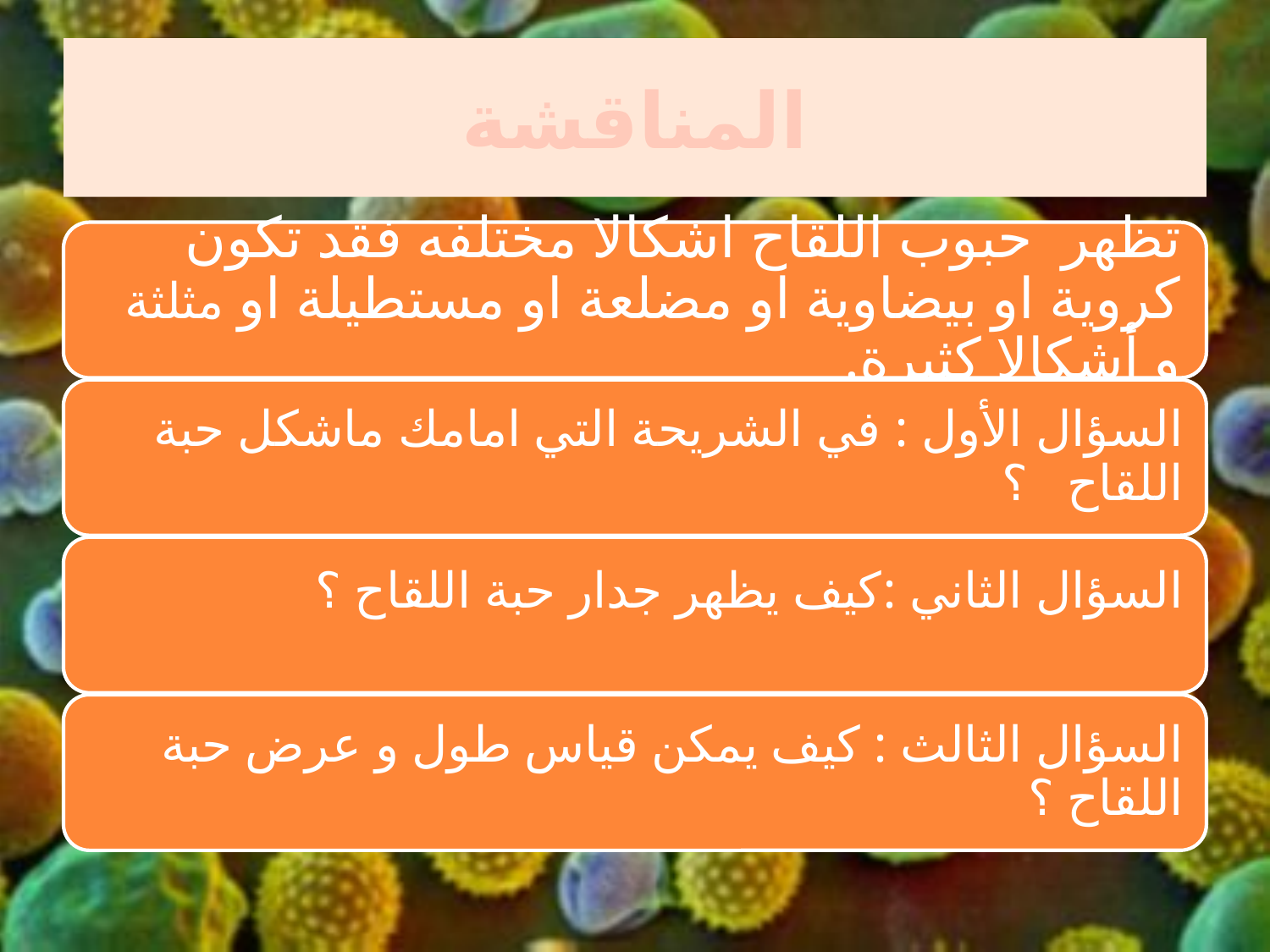

# المناقشة
تظهر  حبوب اللقاح اشكالا مختلفه فقد تكون كروية او بيضاوية او مضلعة او مستطيلة او مثلثة و أشكالا كثيرة.
السؤال الأول : في الشريحة التي امامك ماشكل حبة اللقاح   ؟
السؤال الثاني :كيف يظهر جدار حبة اللقاح ؟

السؤال الثالث : كيف يمكن قياس طول و عرض حبة اللقاح ؟